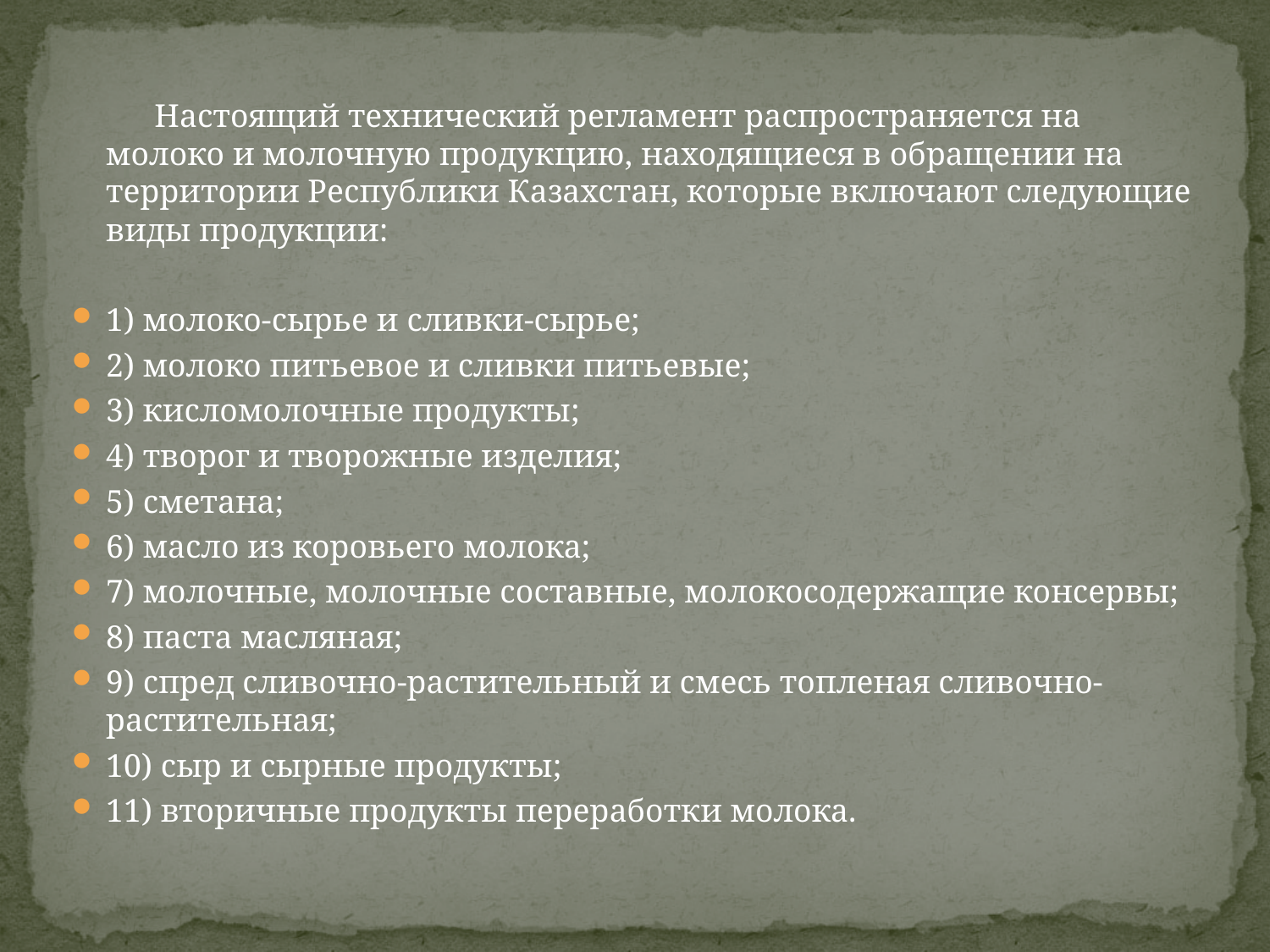

Настоящий технический регламент распространяется на молоко и молочную продукцию, находящиеся в обращении на территории Республики Казахстан, которые включают следующие виды продукции:

1) молоко-сырье и сливки-сырье;
2) молоко питьевое и сливки питьевые;
3) кисломолочные продукты;
4) творог и творожные изделия;
5) сметана;
6) масло из коровьего молока;
7) молочные, молочные составные, молокосодержащие консервы;
8) паста масляная;
9) спред сливочно-растительный и смесь топленая сливочно-растительная;
10) сыр и сырные продукты;
11) вторичные продукты переработки молока.